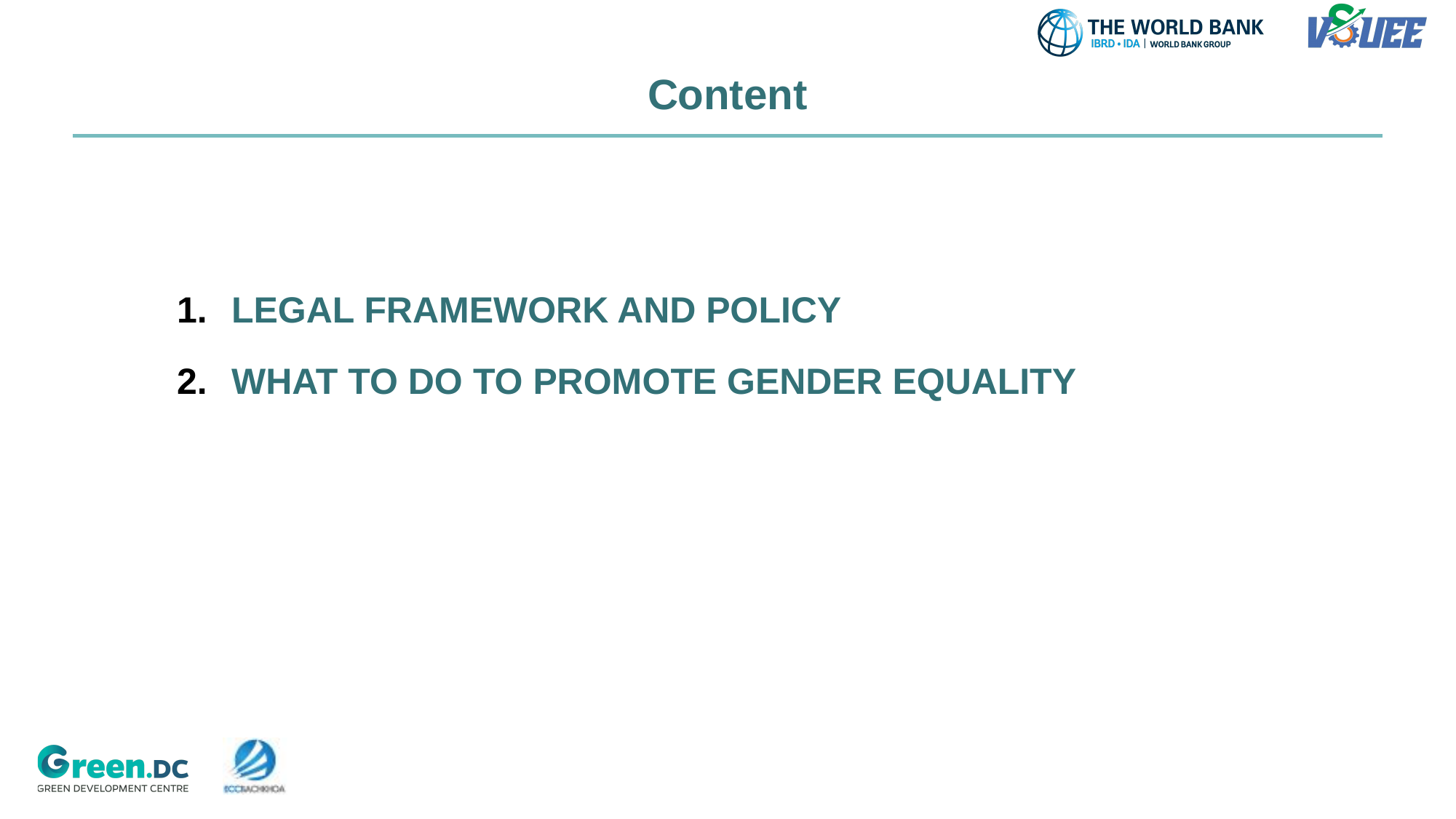

Content
LEGAL FRAMEWORK AND POLICY
WHAT TO DO TO PROMOTE GENDER EQUALITY